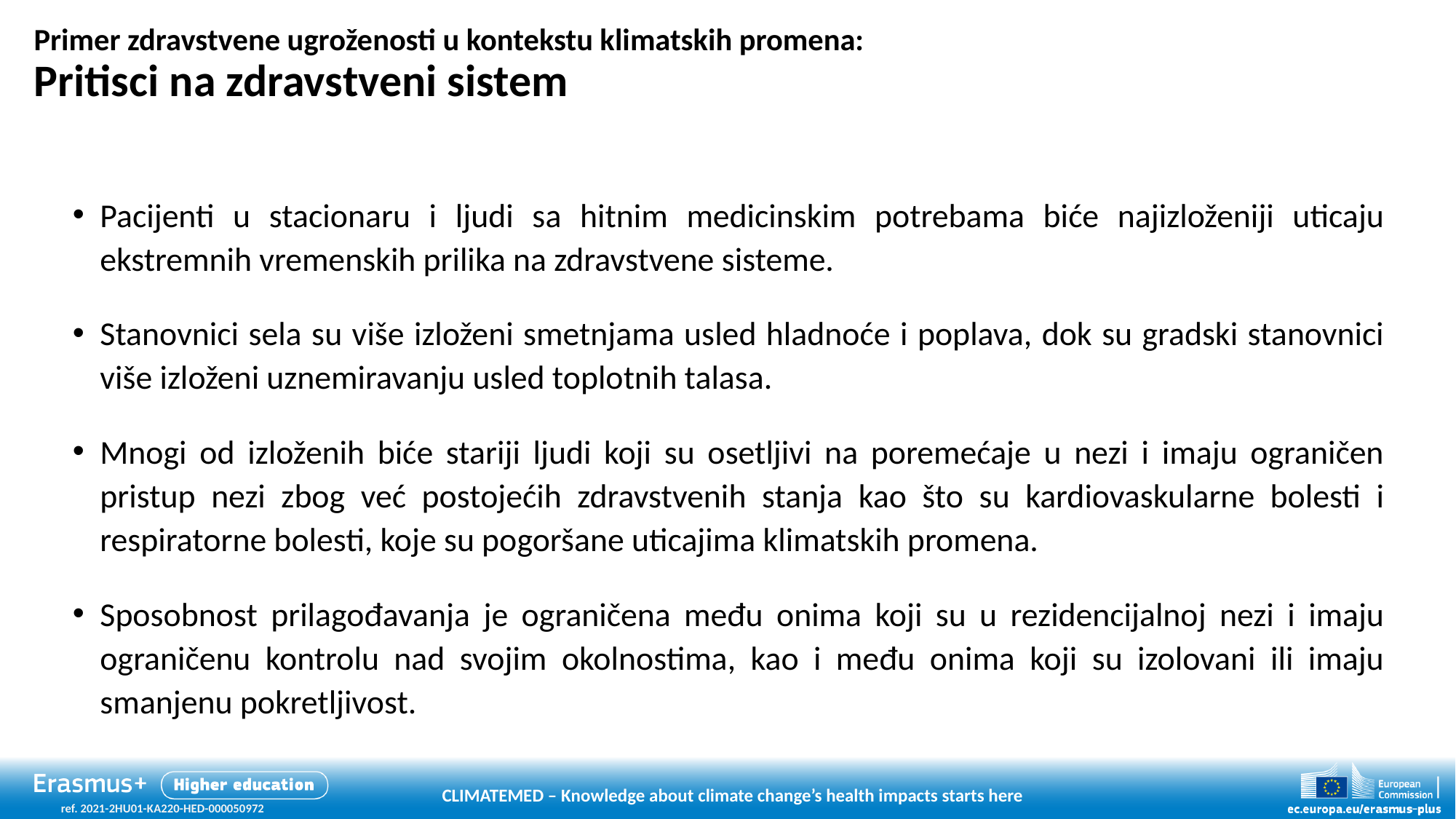

# Primer zdravstvene ugroženosti u kontekstu klimatskih promena: Pritisci na zdravstveni sistem
Pacijenti u stacionaru i ljudi sa hitnim medicinskim potrebama biće najizloženiji uticaju ekstremnih vremenskih prilika na zdravstvene sisteme.
Stanovnici sela su više izloženi smetnjama usled hladnoće i poplava, dok su gradski stanovnici više izloženi uznemiravanju usled toplotnih talasa.
Mnogi od izloženih biće stariji ljudi koji su osetljivi na poremećaje u nezi i imaju ograničen pristup nezi zbog već postojećih zdravstvenih stanja kao što su kardiovaskularne bolesti i respiratorne bolesti, koje su pogoršane uticajima klimatskih promena.
Sposobnost prilagođavanja je ograničena među onima koji su u rezidencijalnoj nezi i imaju ograničenu kontrolu nad svojim okolnostima, kao i među onima koji su izolovani ili imaju smanjenu pokretljivost.